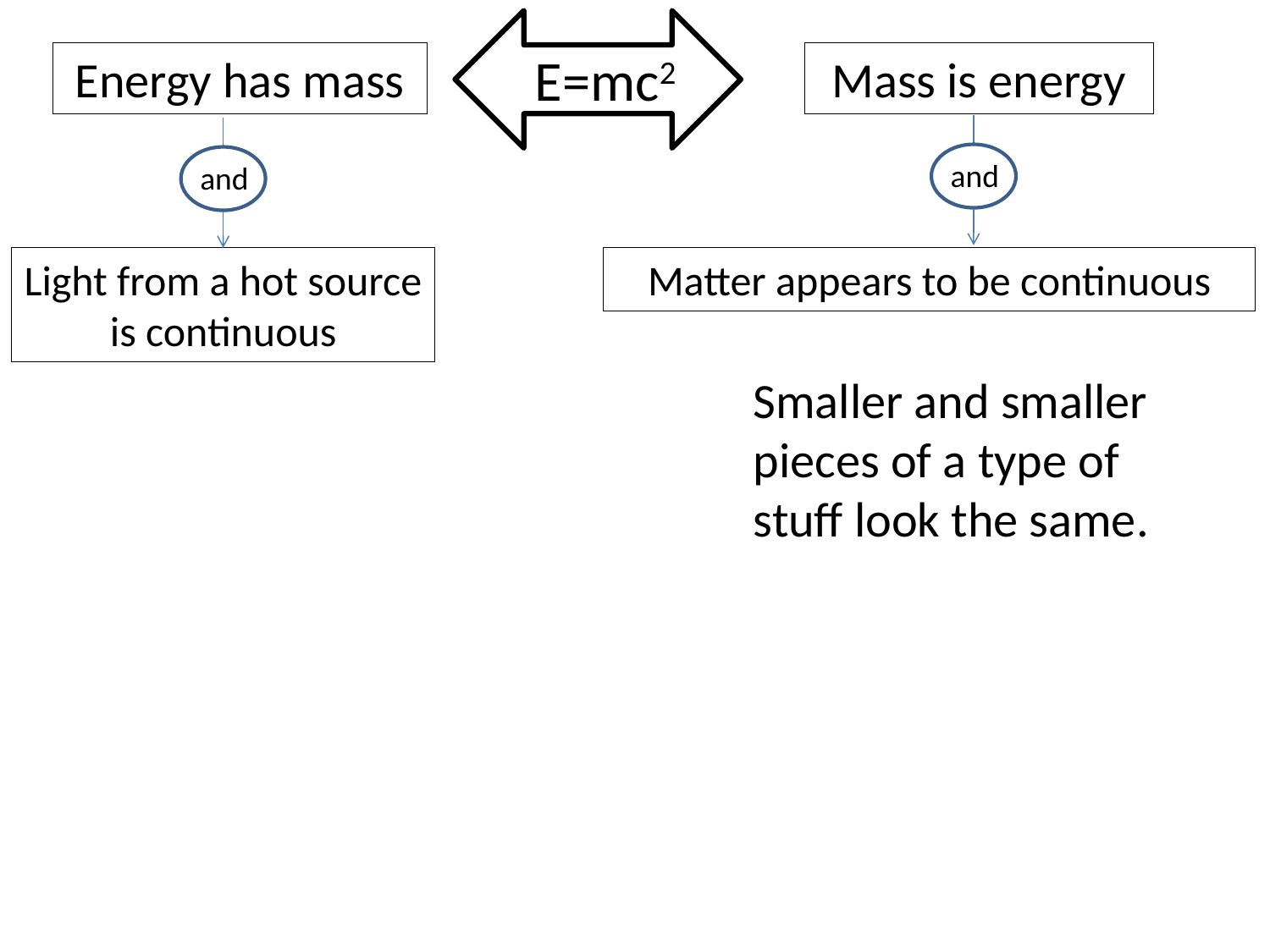

E=mc2
Energy has mass
Mass is energy

and

and
Light from a hot source is continuous
Matter appears to be continuous
Smaller and smaller pieces of a type of stuff look the same.